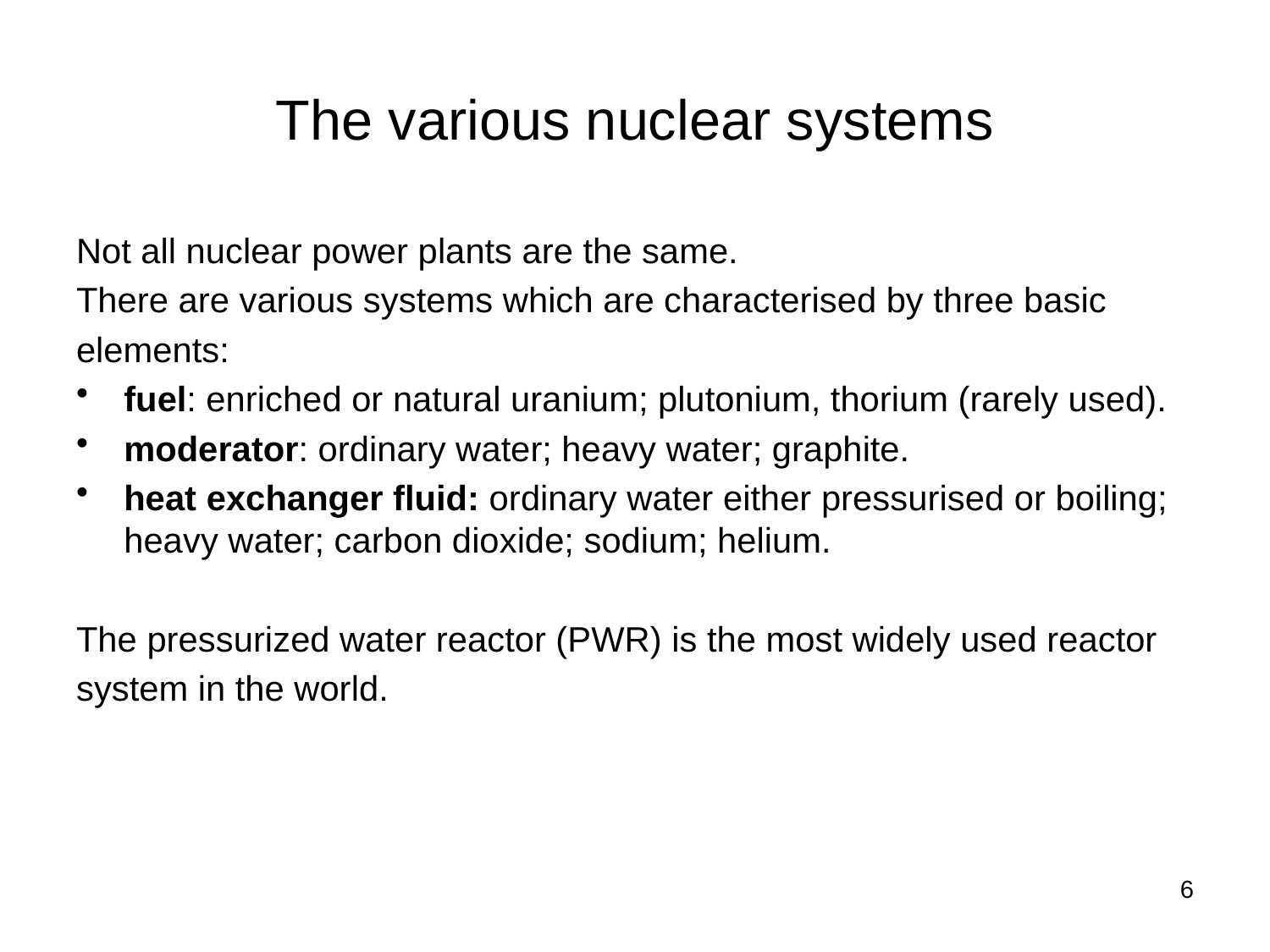

# The various nuclear systems
Not all nuclear power plants are the same.
There are various systems which are characterised by three basic
elements:
fuel: enriched or natural uranium; plutonium, thorium (rarely used).
moderator: ordinary water; heavy water; graphite.
heat exchanger fluid: ordinary water either pressurised or boiling; heavy water; carbon dioxide; sodium; helium.

The pressurized water reactor (PWR) is the most widely used reactor
system in the world.
6